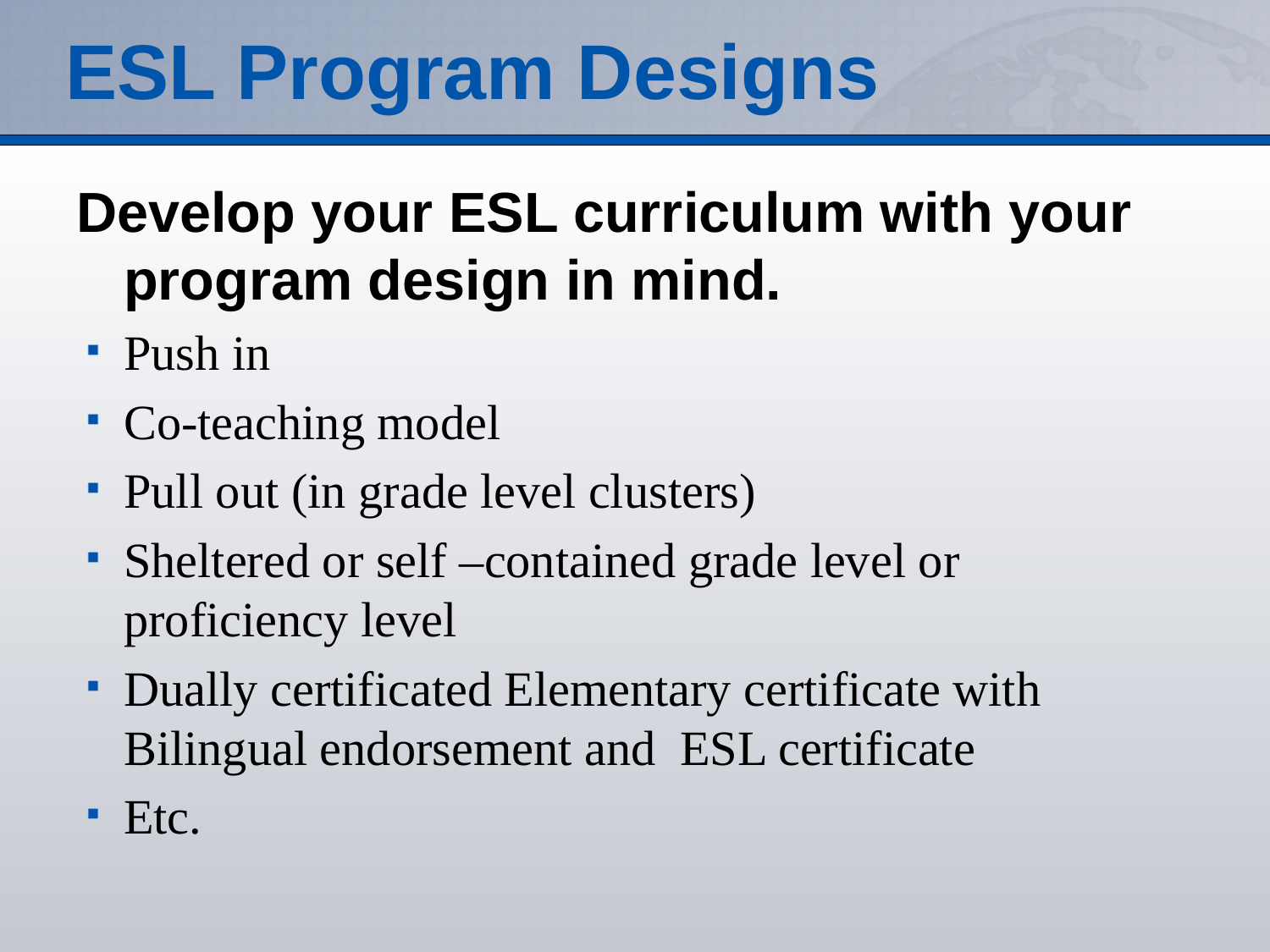

# ESL Program Designs
Develop your ESL curriculum with your program design in mind.
Push in
Co-teaching model
Pull out (in grade level clusters)
Sheltered or self –contained grade level or proficiency level
Dually certificated Elementary certificate with Bilingual endorsement and  ESL certificate
Etc.